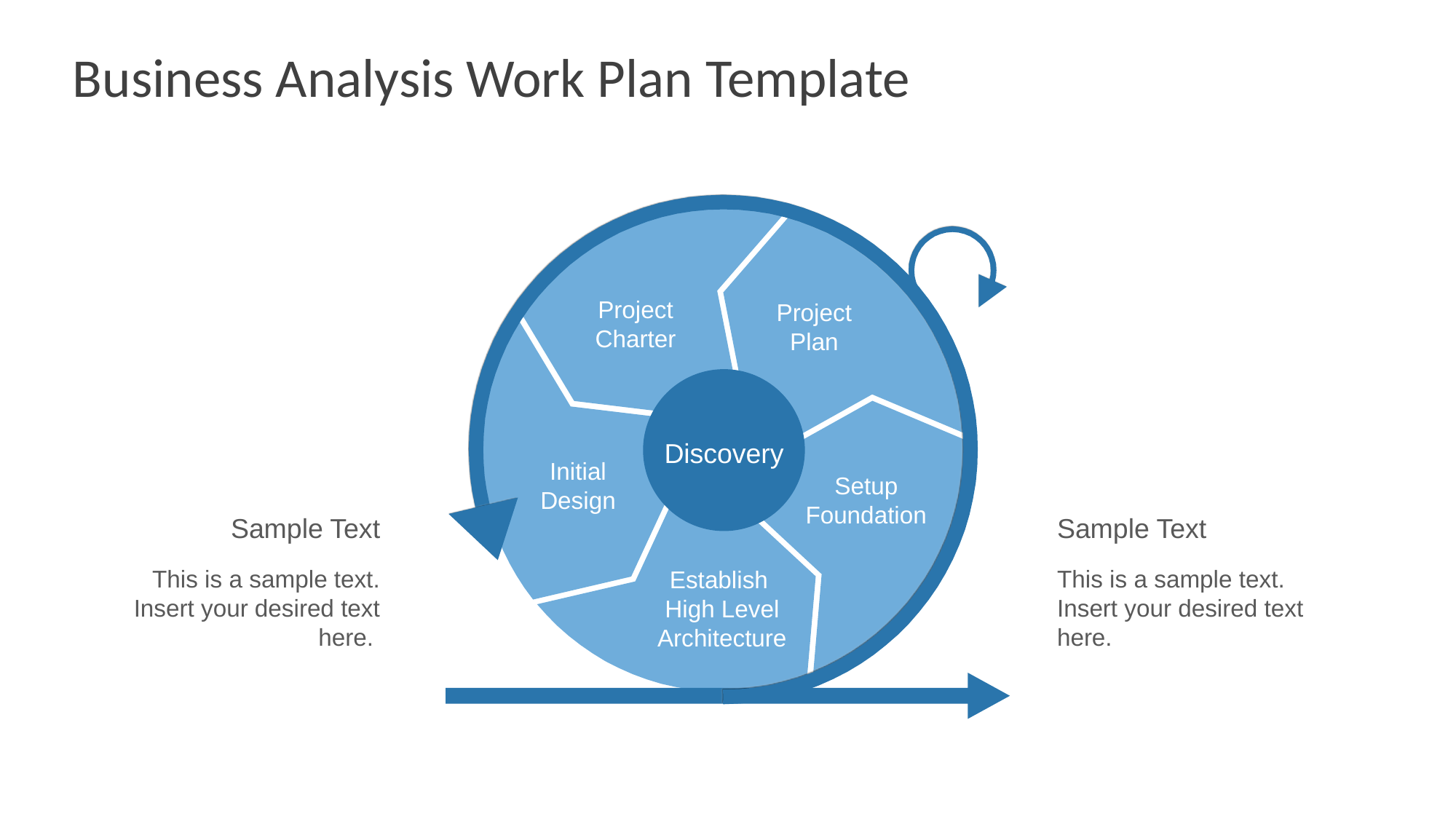

# Business Analysis Work Plan Template

Project
Charter
Project
Plan

Discovery
Initial
Design
Setup
Foundation

Sample Text
This is a sample text. Insert your desired text here.
Sample Text
This is a sample text. Insert your desired text here.

Establish
High Level Architecture